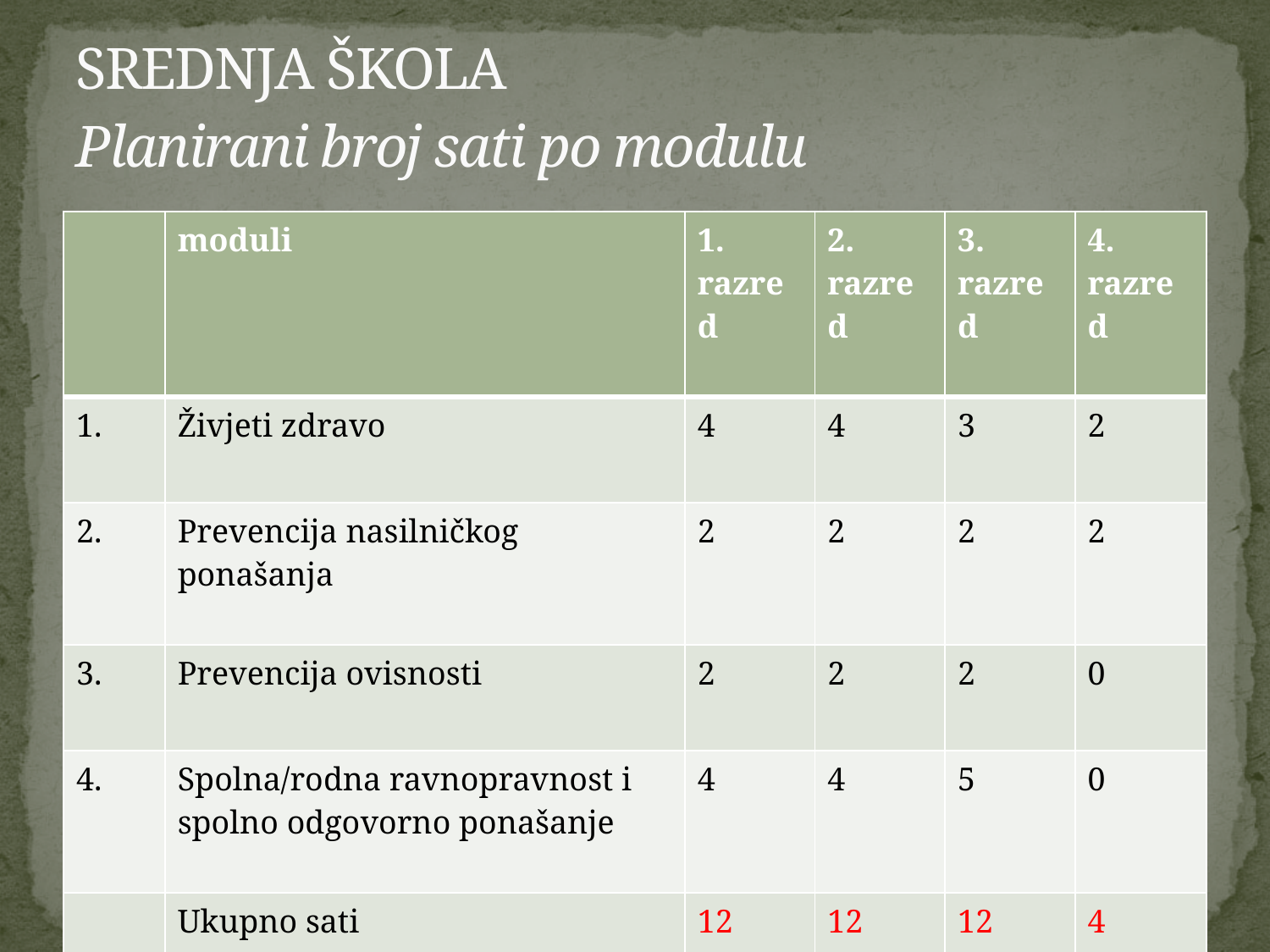

# SREDNJA ŠKOLA Planirani broj sati po modulu
|  | moduli | 1. razred | 2. razred | 3. razred | 4. razred |
| --- | --- | --- | --- | --- | --- |
| 1. | Živjeti zdravo | 4 | 4 | 3 | 2 |
| 2. | Prevencija nasilničkog ponašanja | 2 | 2 | 2 | 2 |
| 3. | Prevencija ovisnosti | 2 | 2 | 2 | 0 |
| 4. | Spolna/rodna ravnopravnost i spolno odgovorno ponašanje | 4 | 4 | 5 | 0 |
|  | Ukupno sati | 12 | 12 | 12 | 4 |